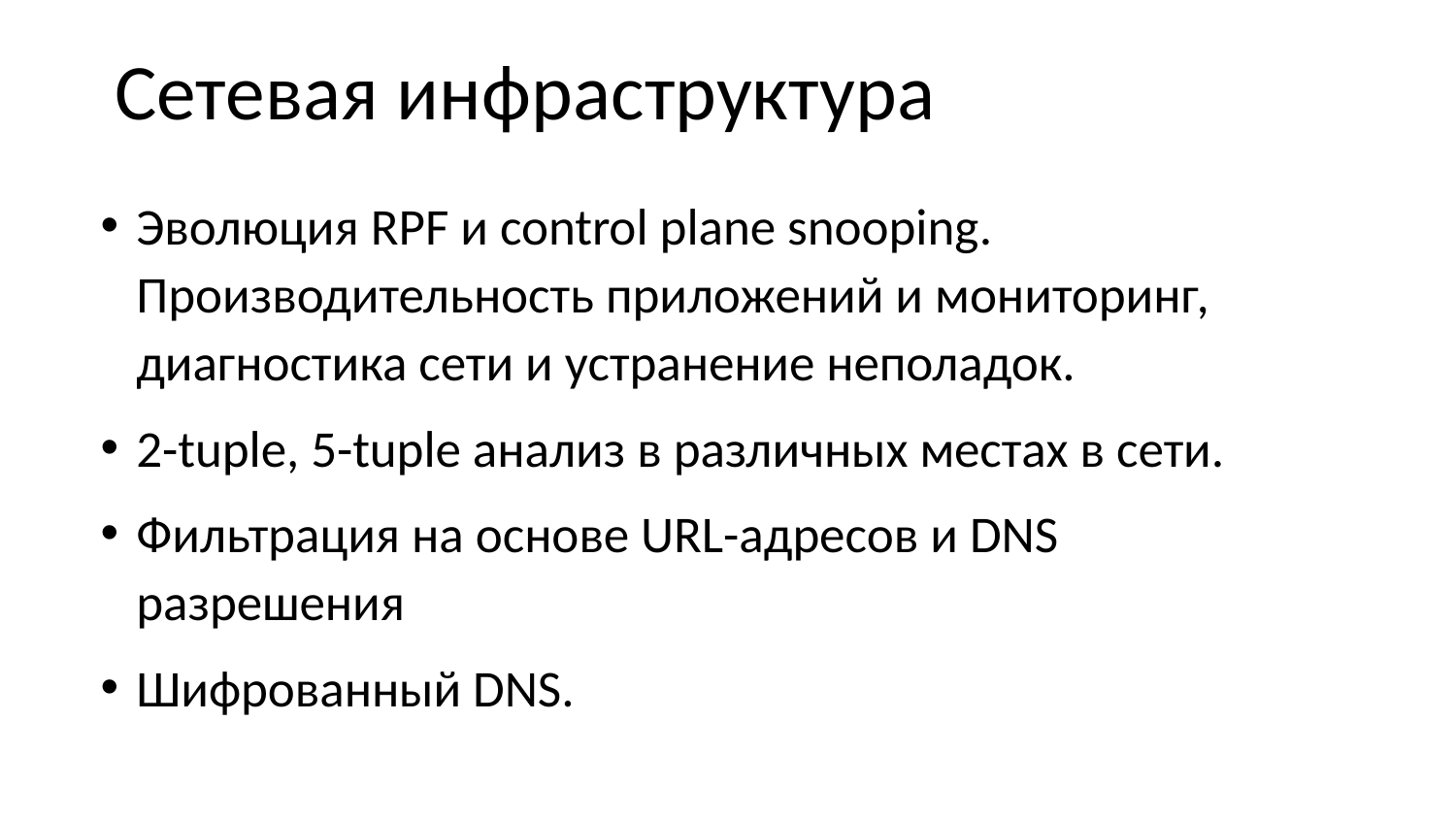

# Сетевая инфраструктура
Эволюция RPF и control plane snooping. Производительность приложений и мониторинг, диагностика сети и устранение неполадок.
2-tuple, 5-tuple анализ в различных местах в сети.
Фильтрация на основе URL-адресов и DNS разрешения
Шифрованный DNS.